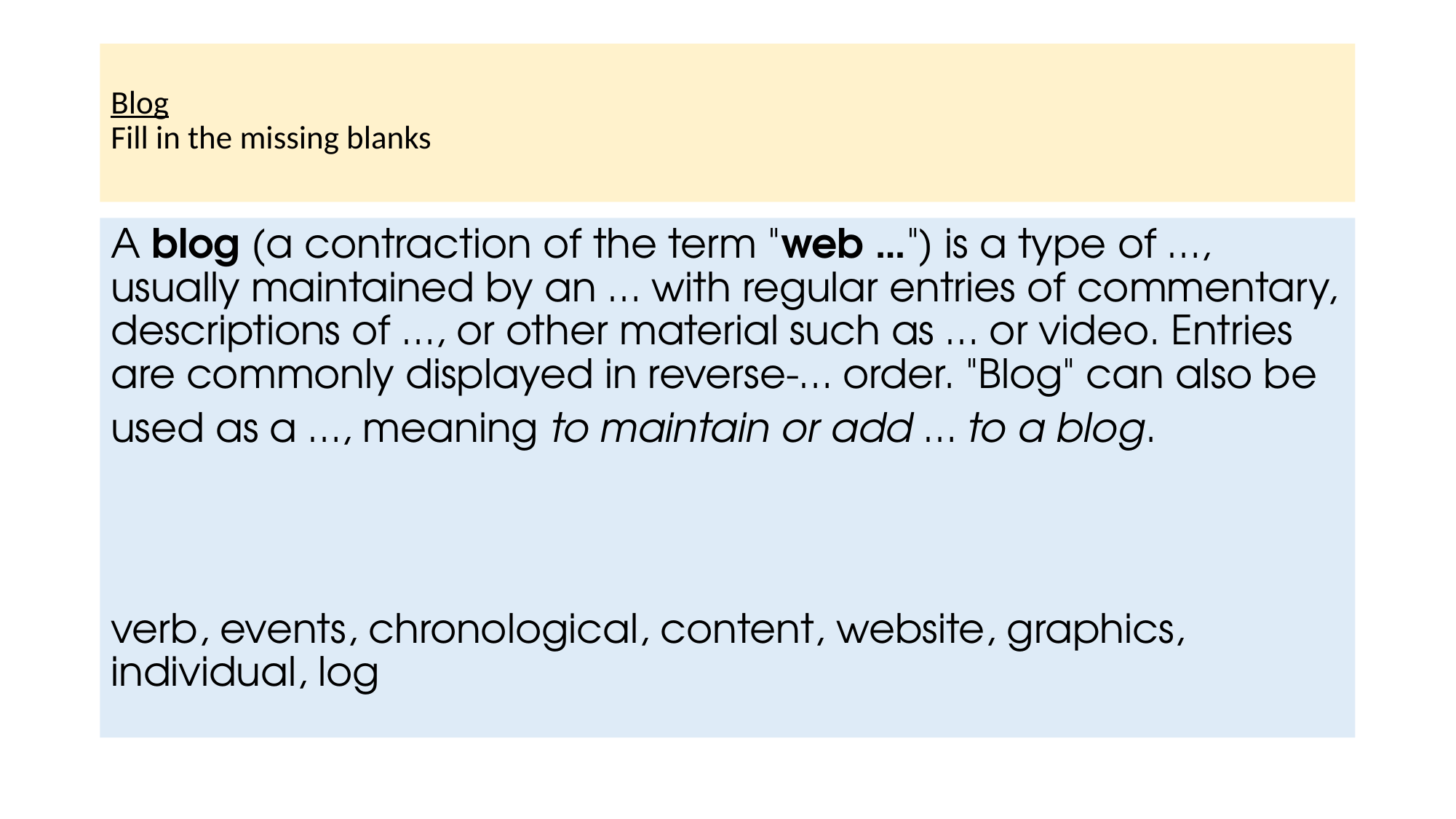

# Blog Fill in the missing blanks
A blog (a contraction of the term "web …") is a type of …, usually maintained by an … with regular entries of commentary, descriptions of …, or other material such as … or video. Entries are commonly displayed in reverse-… order. "Blog" can also be used as a …, meaning to maintain or add … to a blog.

verb, events, chronological, content, website, graphics, individual, log